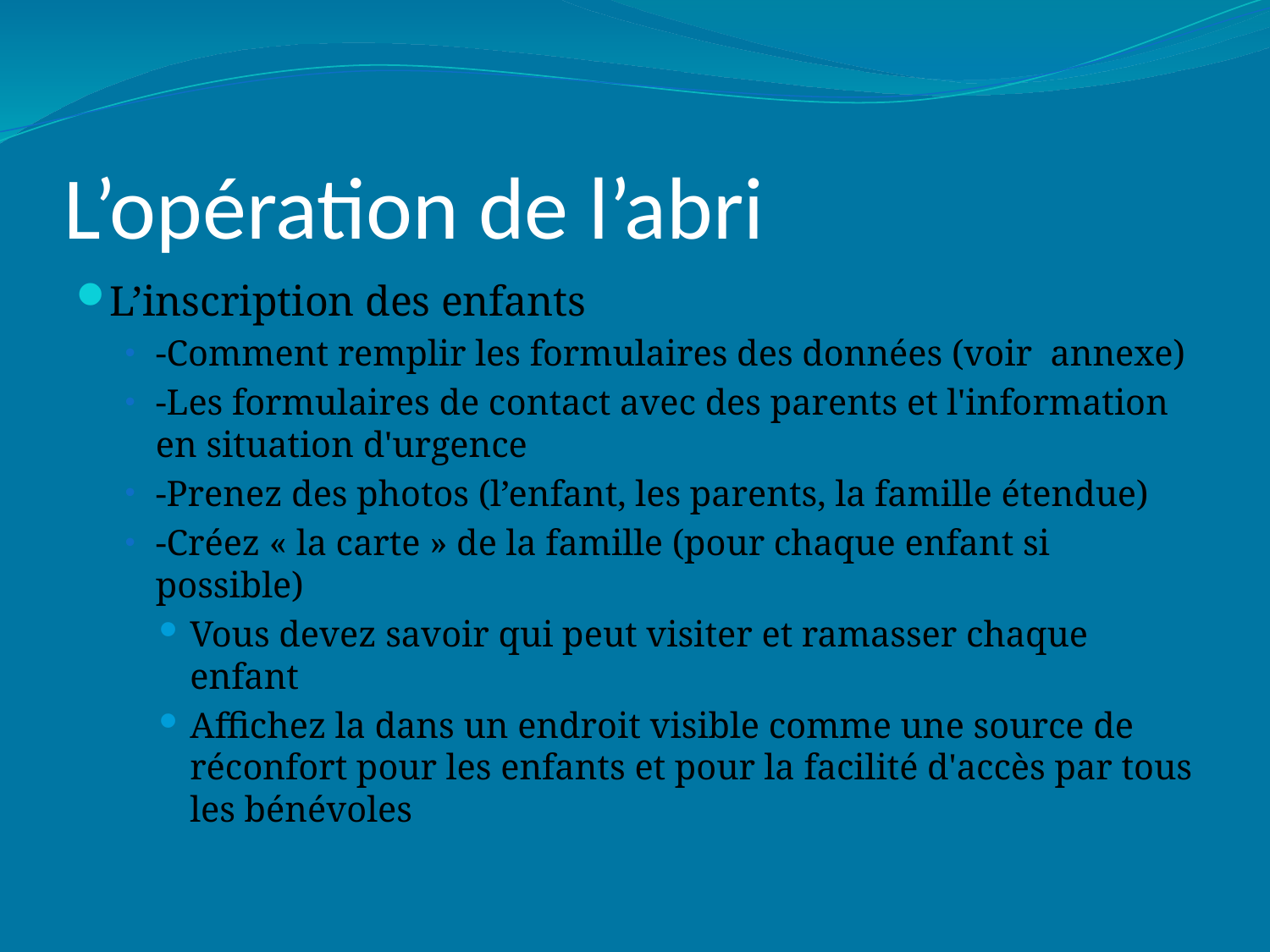

# L’opération de l’abri
L’inscription des enfants
-Comment remplir les formulaires des données (voir  annexe)
-Les formulaires de contact avec des parents et l'information en situation d'urgence
-Prenez des photos (l’enfant, les parents, la famille étendue)
-Créez « la carte » de la famille (pour chaque enfant si possible)
Vous devez savoir qui peut visiter et ramasser chaque enfant
Affichez la dans un endroit visible comme une source de réconfort pour les enfants et pour la facilité d'accès par tous les bénévoles